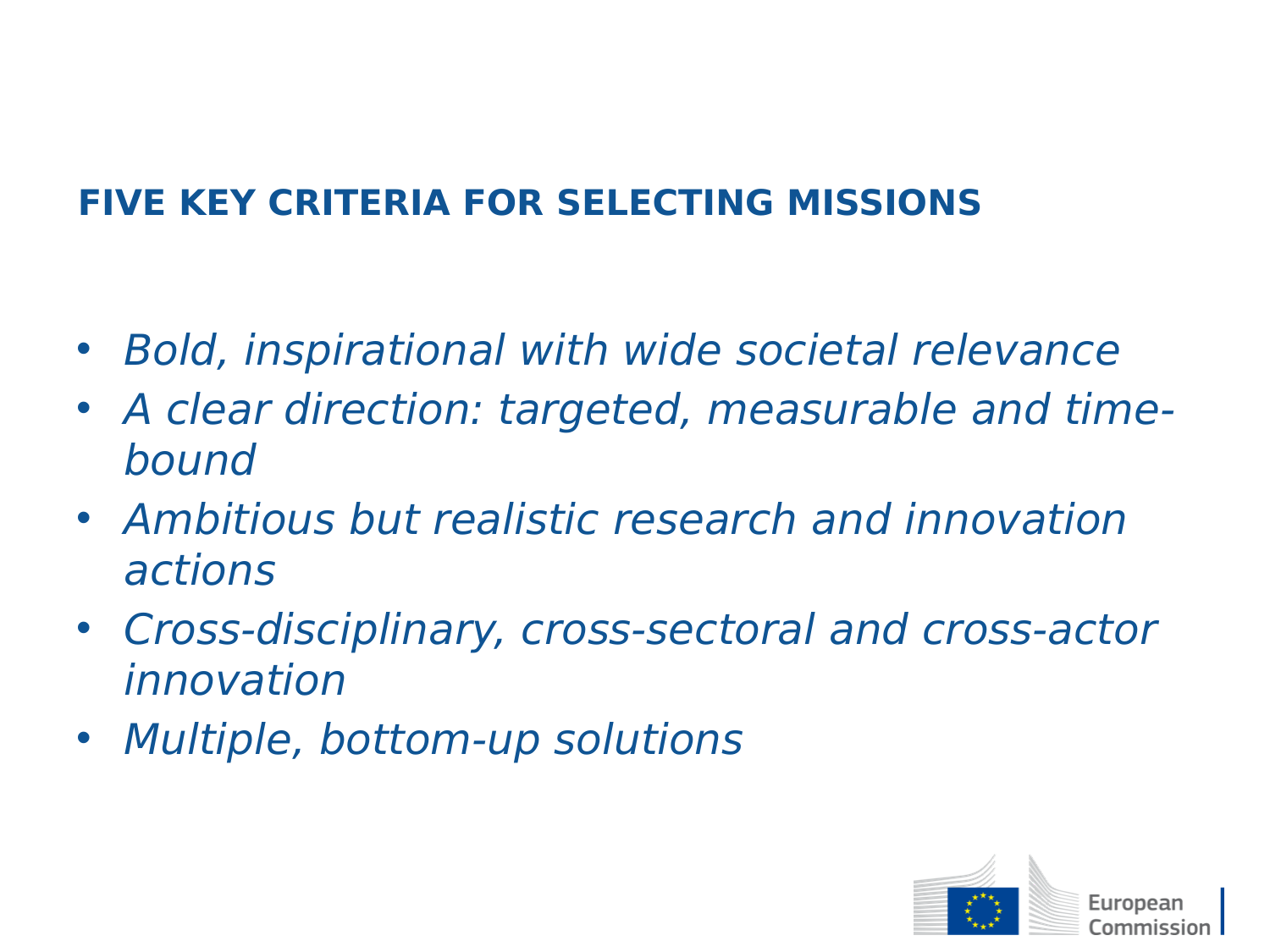

# FIVE KEY CRITERIA FOR SELECTING MISSIONS
Bold, inspirational with wide societal relevance
A clear direction: targeted, measurable and time-bound
Ambitious but realistic research and innovation actions
Cross-disciplinary, cross-sectoral and cross-actor innovation
Multiple, bottom-up solutions